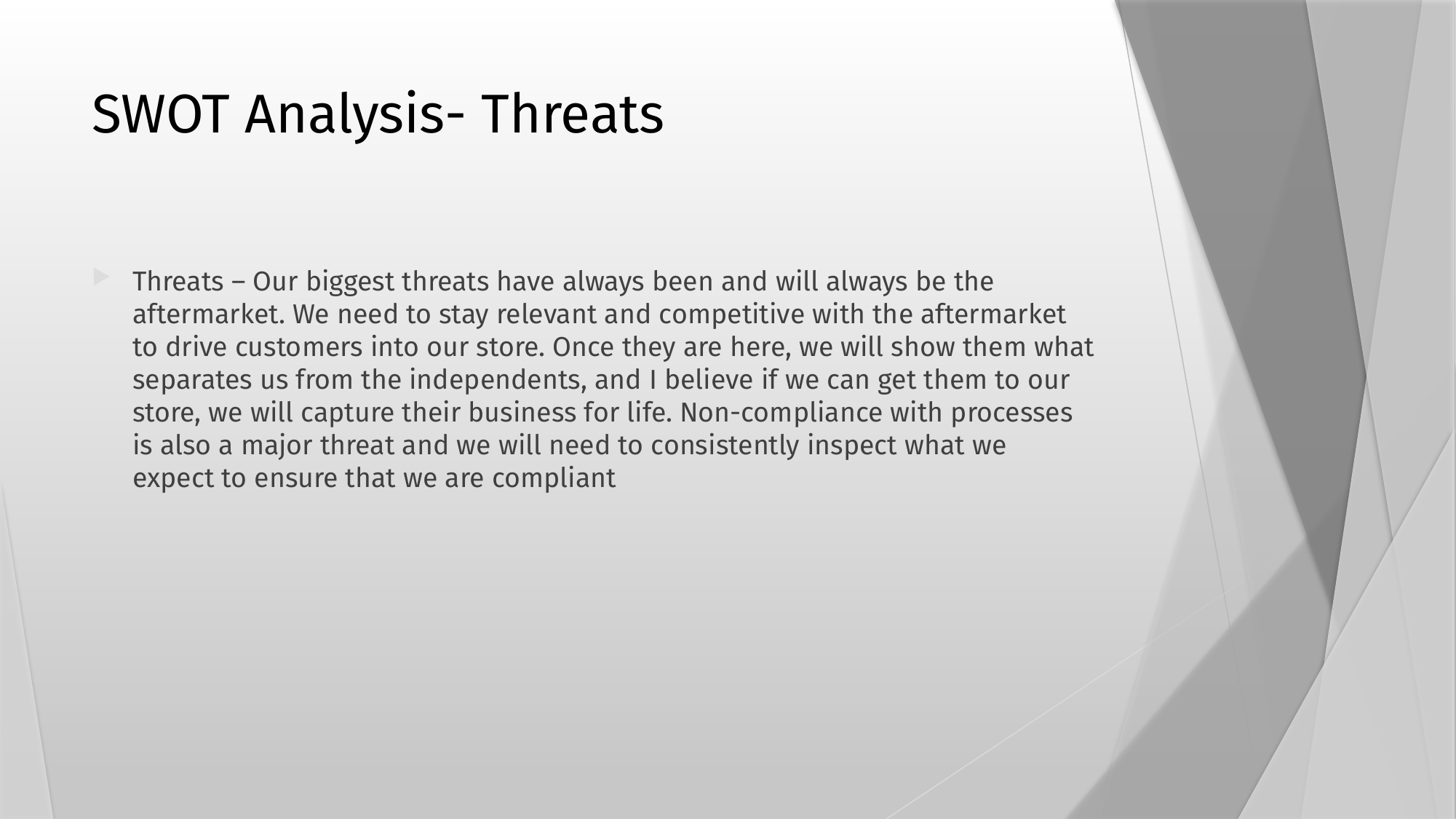

# SWOT Analysis- Threats
Threats – Our biggest threats have always been and will always be the aftermarket. We need to stay relevant and competitive with the aftermarket to drive customers into our store. Once they are here, we will show them what separates us from the independents, and I believe if we can get them to our store, we will capture their business for life. Non-compliance with processes is also a major threat and we will need to consistently inspect what we expect to ensure that we are compliant